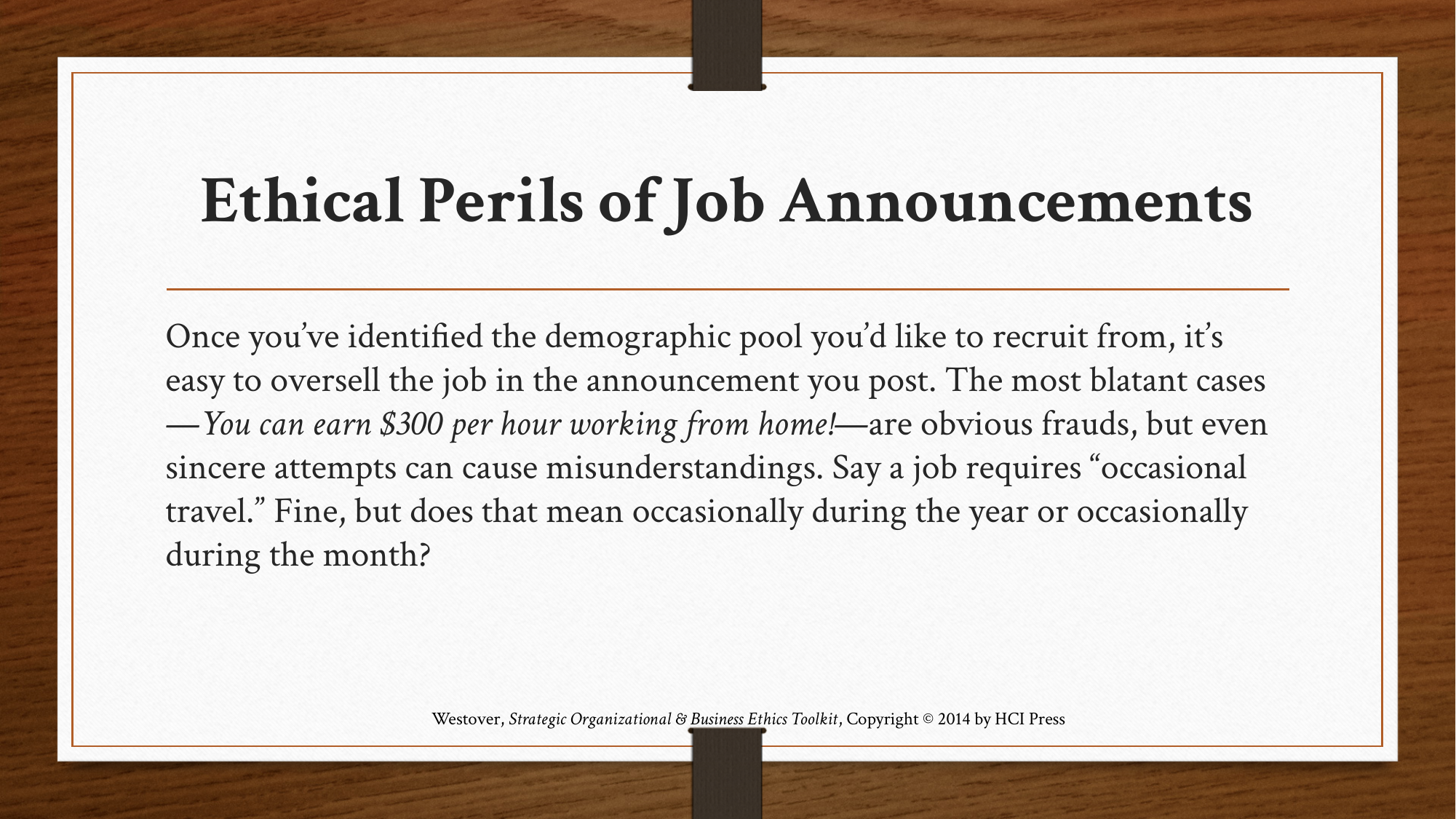

# Ethical Perils of Job Announcements
Once you’ve identified the demographic pool you’d like to recruit from, it’s easy to oversell the job in the announcement you post. The most blatant cases—You can earn $300 per hour working from home!—are obvious frauds, but even sincere attempts can cause misunderstandings. Say a job requires “occasional travel.” Fine, but does that mean occasionally during the year or occasionally during the month?
Westover, Strategic Organizational & Business Ethics Toolkit, Copyright © 2014 by HCI Press